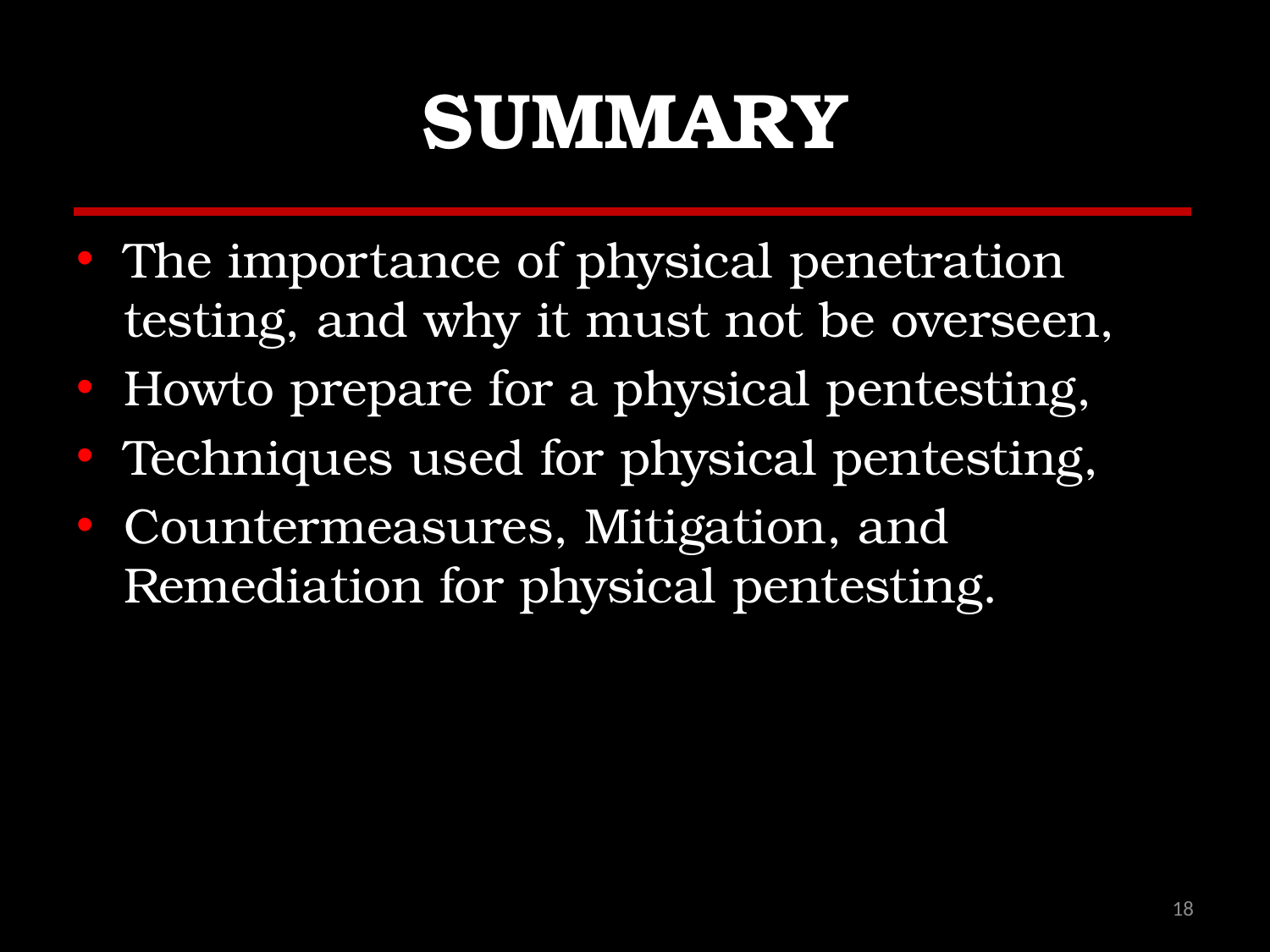

# SUMMARY
The importance of physical penetration testing, and why it must not be overseen,
Howto prepare for a physical pentesting,
Techniques used for physical pentesting,
Countermeasures, Mitigation, and Remediation for physical pentesting.
18